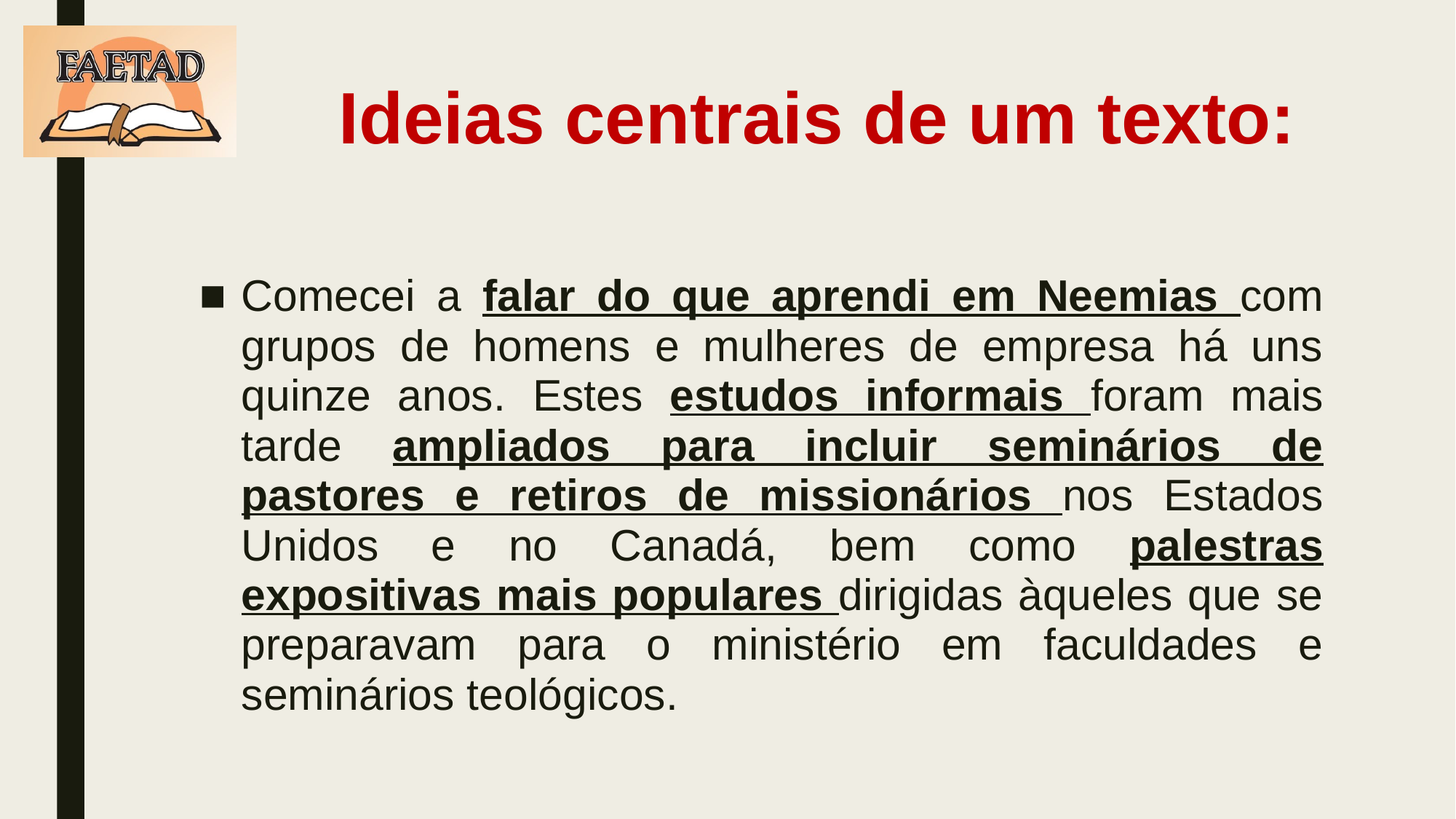

# Ideias centrais de um texto:
Comecei a falar do que aprendi em Neemias com grupos de homens e mulheres de empresa há uns quinze anos. Estes estudos informais foram mais tarde ampliados para incluir seminários de pastores e retiros de missionários nos Estados Unidos e no Canadá, bem como palestras expositivas mais populares dirigidas àqueles que se preparavam para o ministério em faculdades e seminários teológicos.